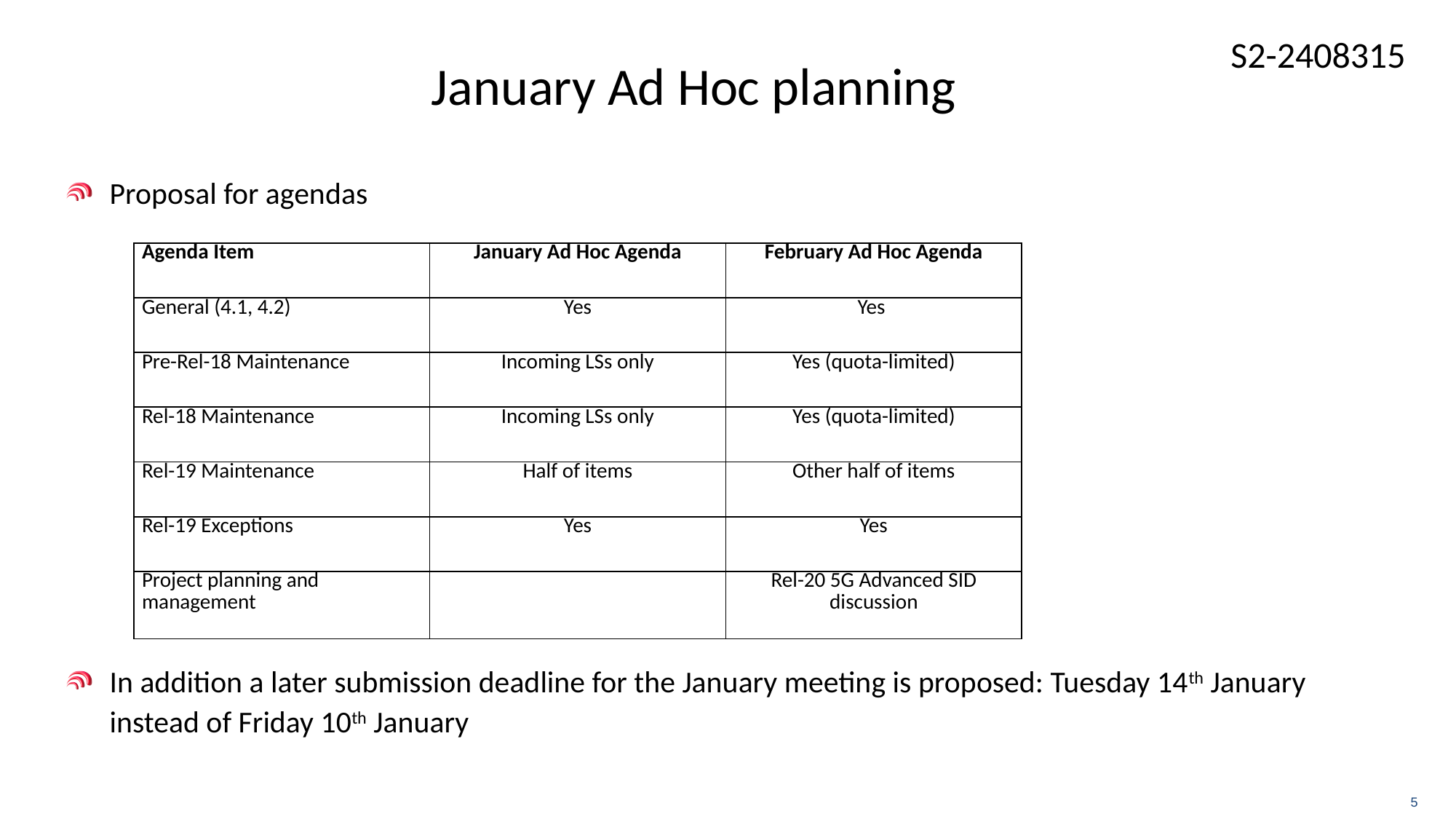

# January Ad Hoc planning
Proposal for agendas

In addition a later submission deadline for the January meeting is proposed: Tuesday 14th January  instead of Friday 10th January
| Agenda Item | January Ad Hoc Agenda | February Ad Hoc Agenda |
| --- | --- | --- |
| General (4.1, 4.2) | Yes | Yes |
| Pre-Rel-18 Maintenance | Incoming LSs only | Yes (quota-limited) |
| Rel-18 Maintenance | Incoming LSs only | Yes (quota-limited) |
| Rel-19 Maintenance | Half of items | Other half of items |
| Rel-19 Exceptions | Yes | Yes |
| Project planning and management |  | Rel-20 5G Advanced SID discussion |